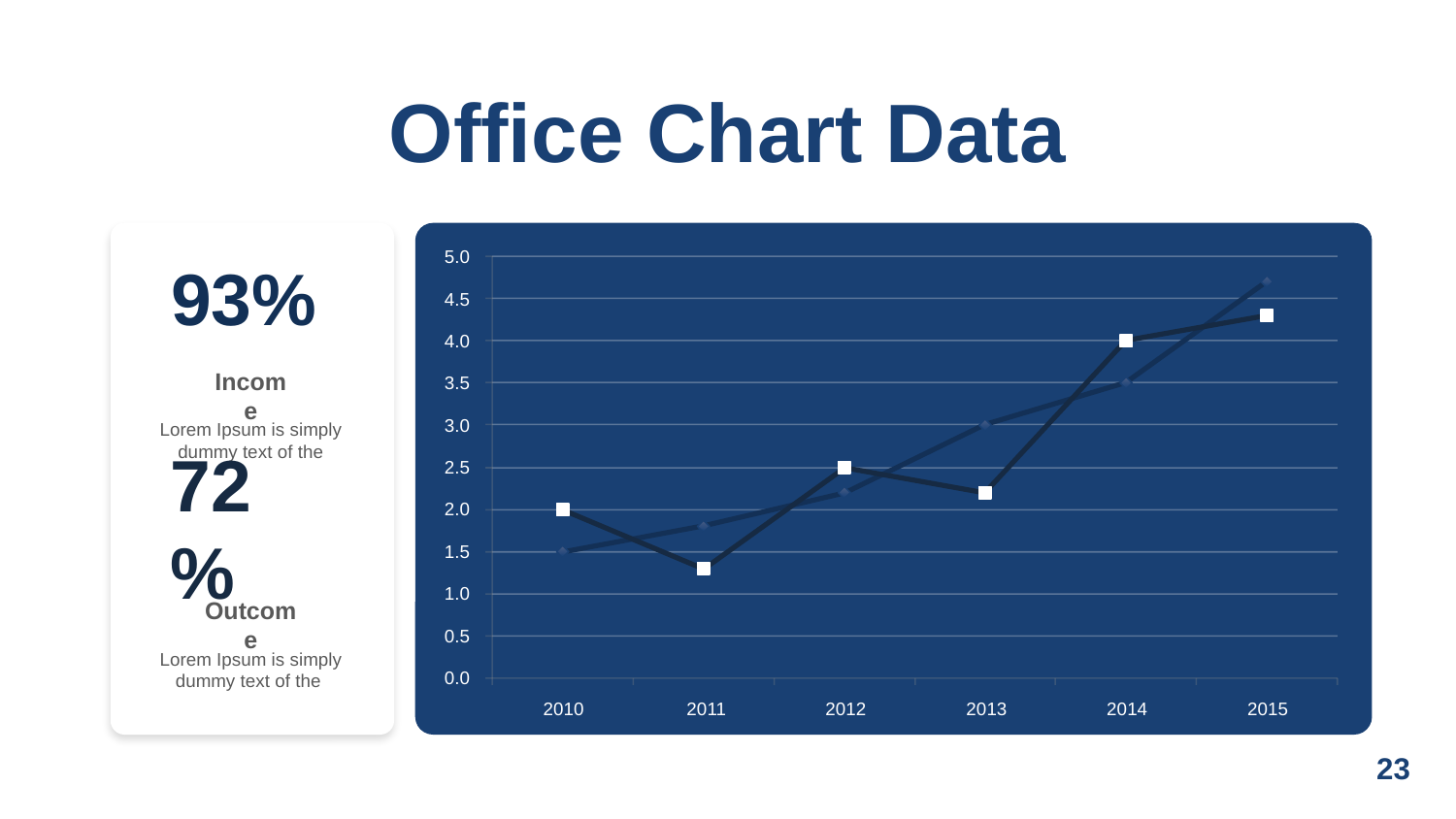

Office Chart Data

93%
Income
Lorem Ipsum is simply dummy text of the
72%
Outcome
Lorem Ipsum is simply dummy text of the

5.0

4.5

4.0
3.5
3.0
2.5
2.0
1.5
1.0
0.5
0.0

2010
2011
2012
2013
2014
2015